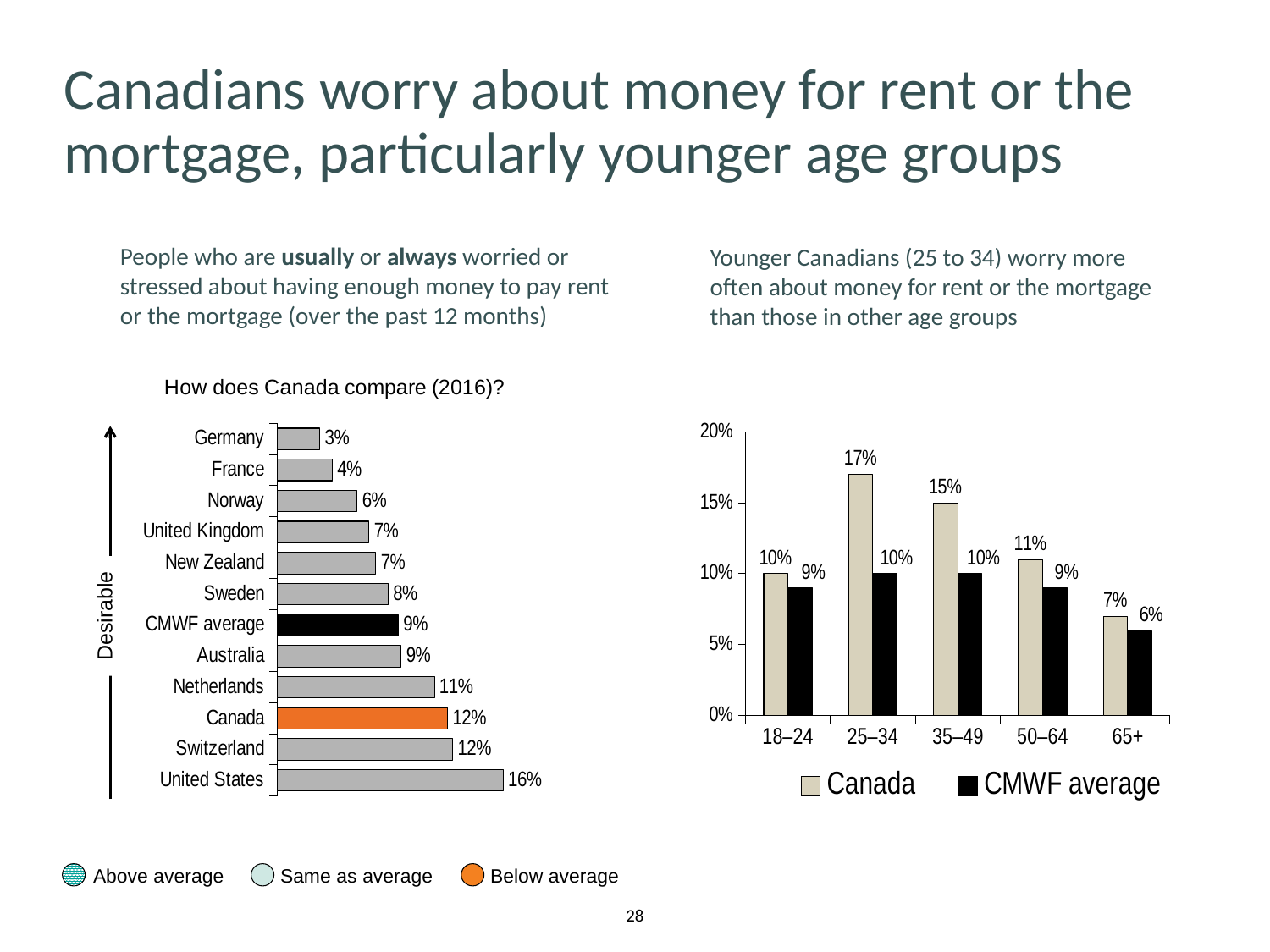

# Canadians worry about money for rent or the mortgage, particularly younger age groups
People who are usually or always worried or stressed about having enough money to pay rent or the mortgage (over the past 12 months)
Younger Canadians (25 to 34) worry more
often about money for rent or the mortgage than those in other age groups

### Chart

| Category | Column2 |
|---|---|
| United States | 0.15976 |
| Switzerland | 0.12411 |
| Canada | 0.12048 |
| Netherlands | 0.11117 |
| Australia | 0.08779 |
| CMWF average | 0.085731 |
| Sweden | 0.07861 |
| New Zealand | 0.06986 |
| United Kingdom | 0.06509 |
| Norway | 0.05672 |
| France | 0.03901 |
| Germany | 0.03033 |

### Chart

| Category | Canada | CMWF average |
|---|---|---|
| 18–24 | 0.1 | 0.09 |
| 25–34 | 0.17 | 0.1 |
| 35–49 | 0.15 | 0.1 |
| 50–64 | 0.11 | 0.09 |
| 65+ | 0.07 | 0.06 |
Desirable
Below average

Above average

Same as average